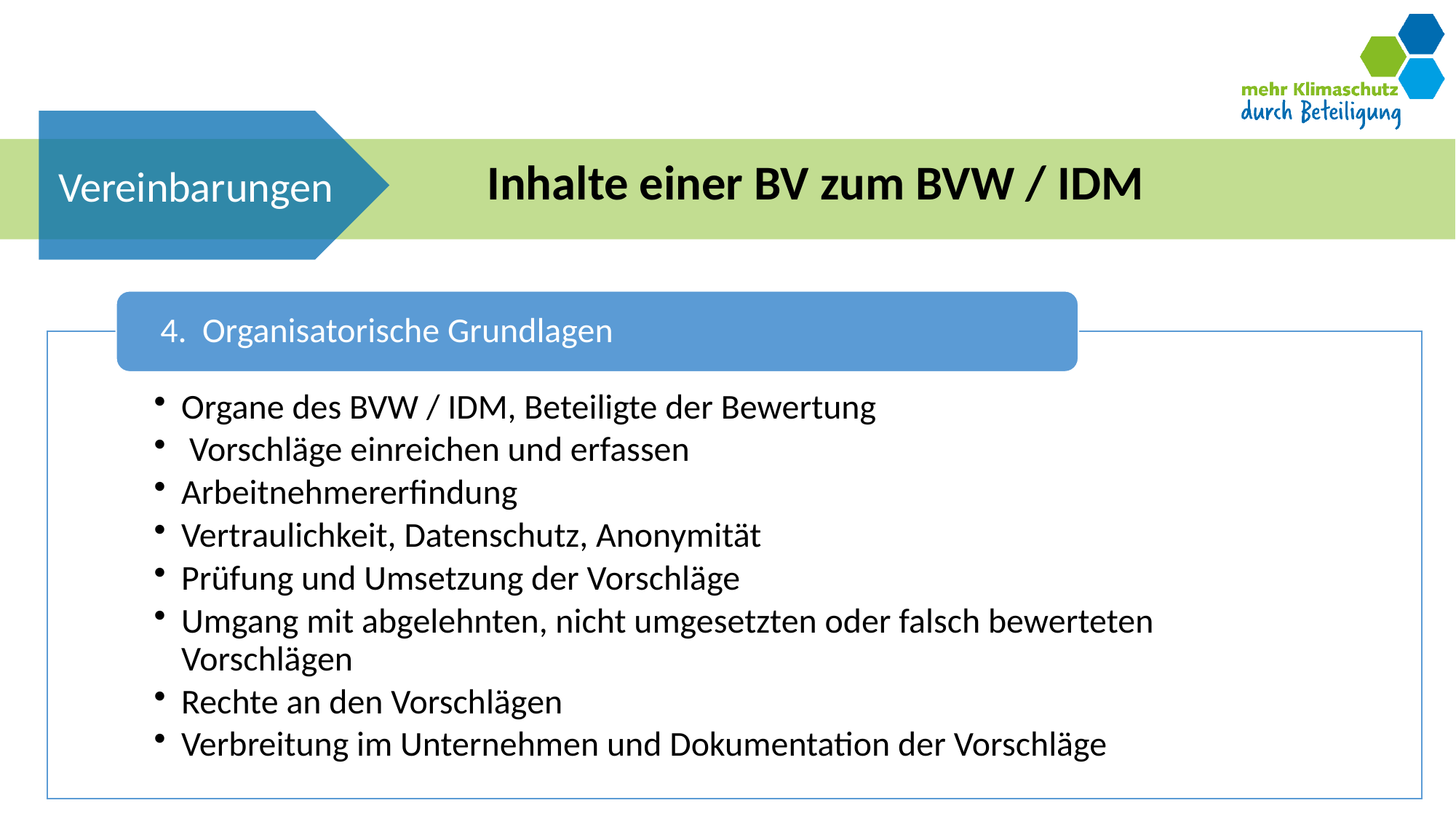

# Inhalte einer BV zum BVW / IDM
Vereinbarungen
Organe des BVW / IDM, Beteiligte der Bewertung
 Vorschläge einreichen und erfassen
Arbeitnehmererfindung
Vertraulichkeit, Datenschutz, Anonymität
Prüfung und Umsetzung der Vorschläge
Umgang mit abgelehnten, nicht umgesetzten oder falsch bewerteten Vorschlägen
Rechte an den Vorschlägen
Verbreitung im Unternehmen und Dokumentation der Vorschläge
4.  Organisatorische Grundlagen